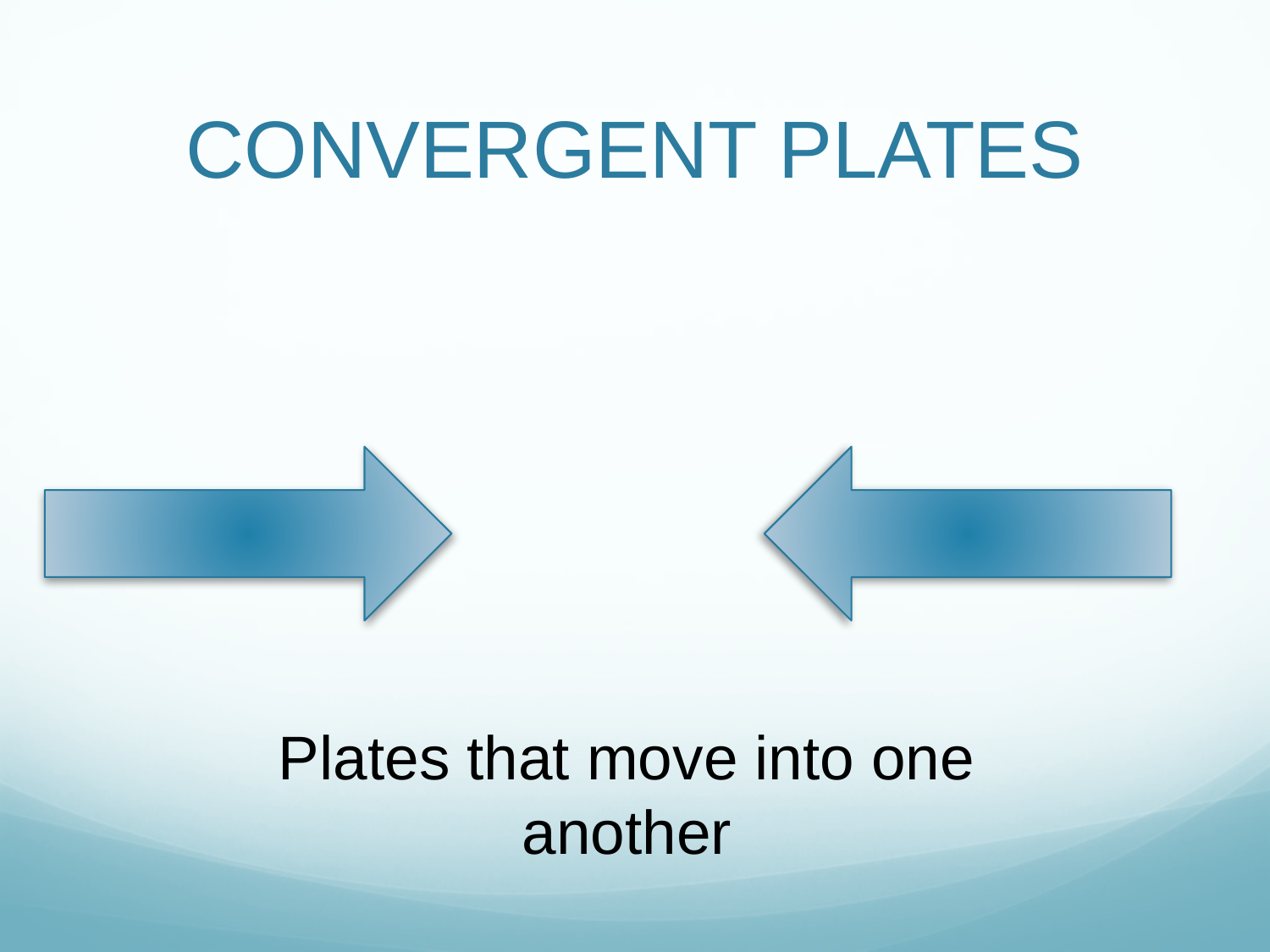

# CONVERGENT PLATES

Plates that move into one another